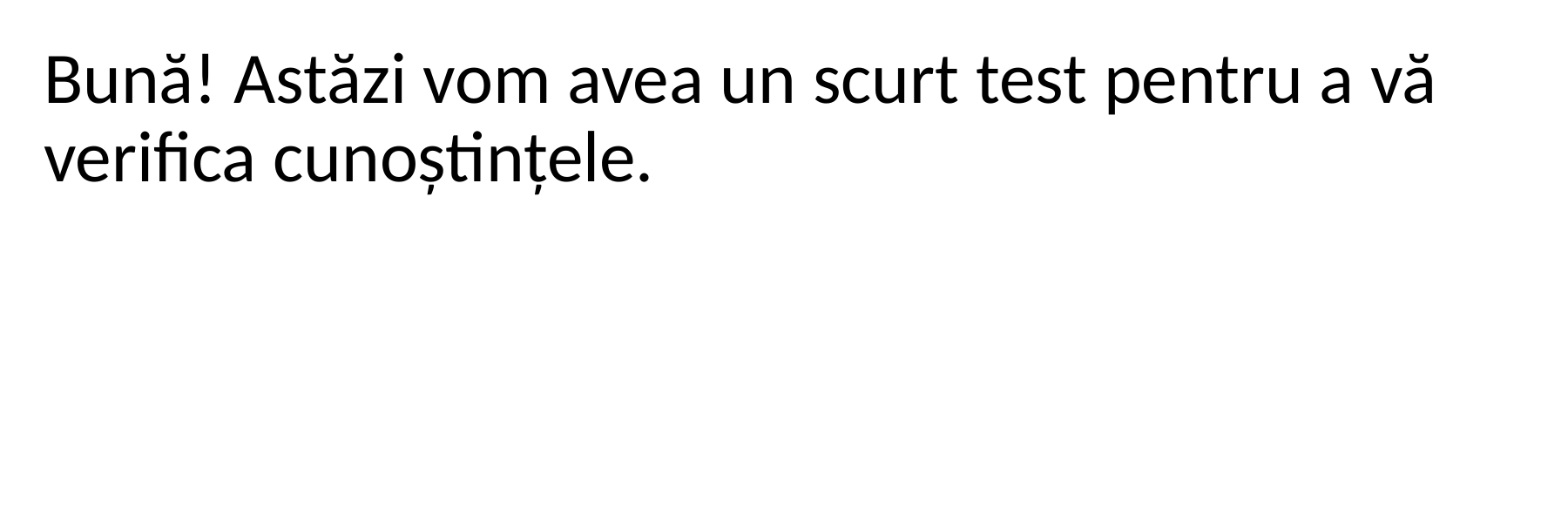

Bună! Astăzi vom avea un scurt test pentru a vă verifica cunoștințele.